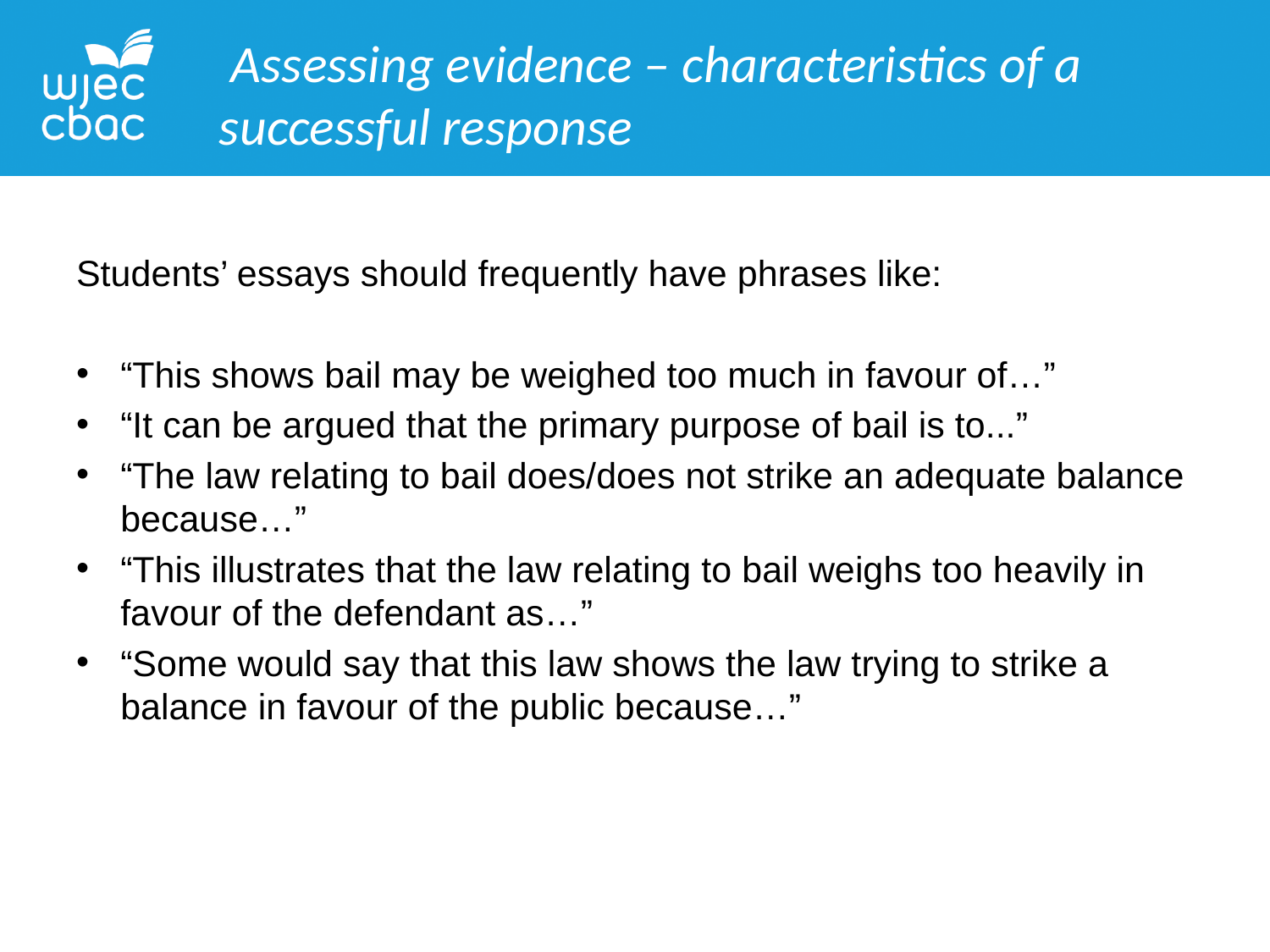

Assessing evidence – characteristics of a successful response
Students’ essays should frequently have phrases like:

“This shows bail may be weighed too much in favour of…”
“It can be argued that the primary purpose of bail is to...”
“The law relating to bail does/does not strike an adequate balance because…”
“This illustrates that the law relating to bail weighs too heavily in favour of the defendant as…”
“Some would say that this law shows the law trying to strike a balance in favour of the public because…”